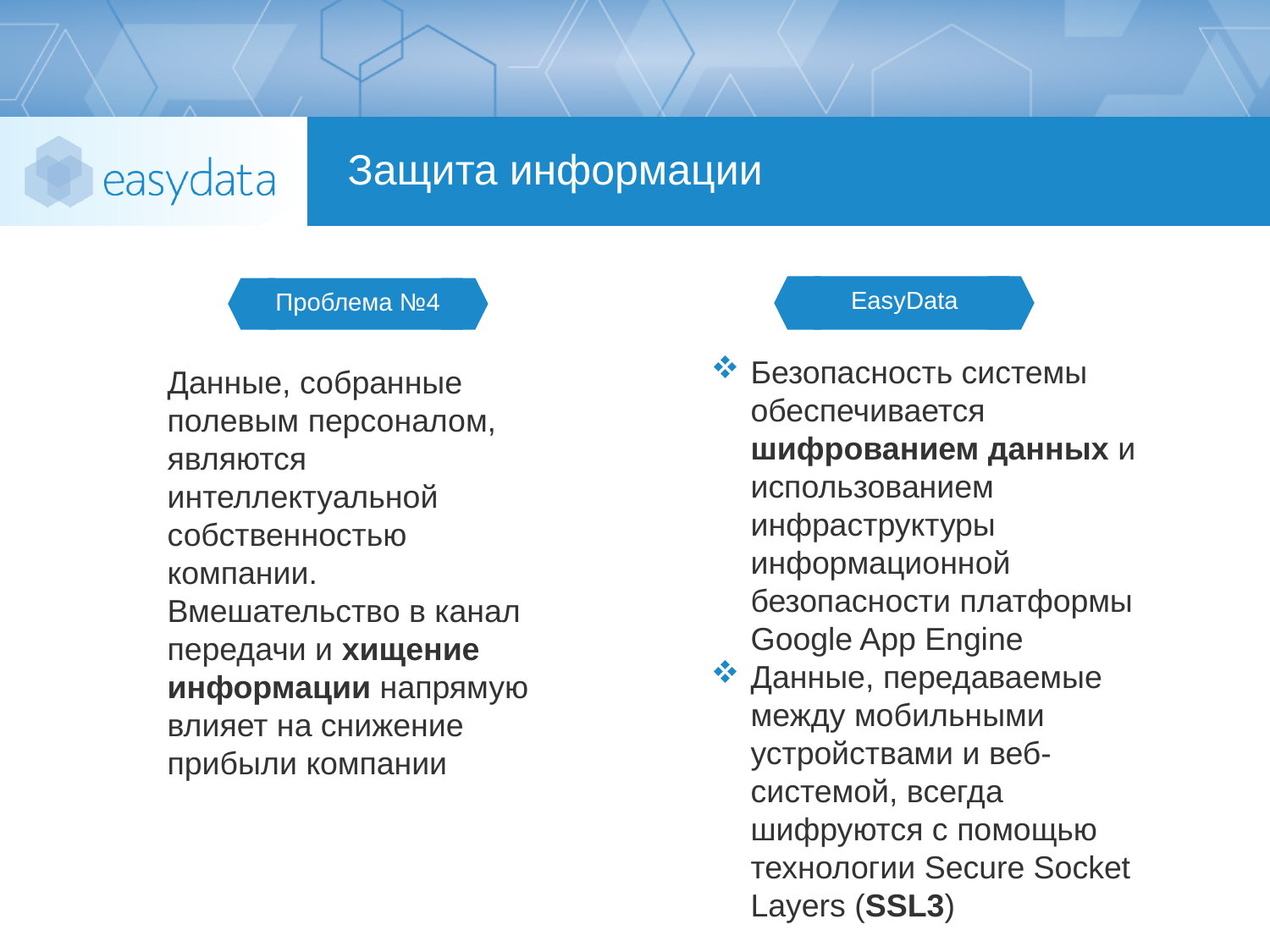

# Защита информации

Проблема №4
EasyData
EasyData
Проблема №2
Безопасность системы обеспечивается шифрованием данных и использованием инфраструктуры информационной безопасности платформы Google App Engine
Данные, передаваемые между мобильными устройствами и веб-системой, всегда шифруются с помощью технологии Secure Socket Layers (SSL3)
Данные, собранные полевым персоналом, являются интеллектуальной собственностью компании. Вмешательство в канал передачи и хищение информации напрямую влияет на снижение прибыли компании